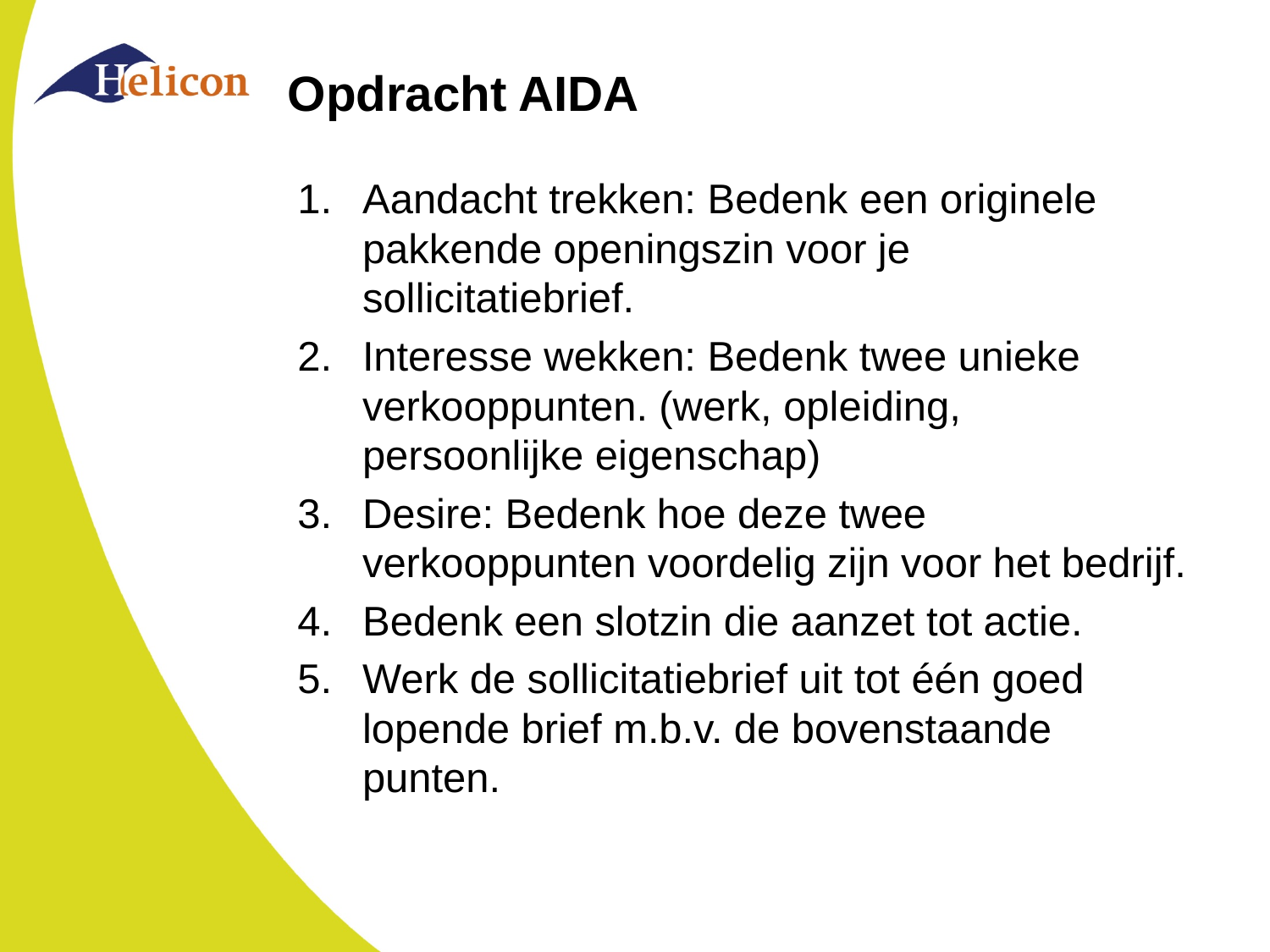

# Opdracht AIDA
Aandacht trekken: Bedenk een originele pakkende openingszin voor je sollicitatiebrief.
Interesse wekken: Bedenk twee unieke verkooppunten. (werk, opleiding, persoonlijke eigenschap)
Desire: Bedenk hoe deze twee verkooppunten voordelig zijn voor het bedrijf.
Bedenk een slotzin die aanzet tot actie.
Werk de sollicitatiebrief uit tot één goed lopende brief m.b.v. de bovenstaande punten.